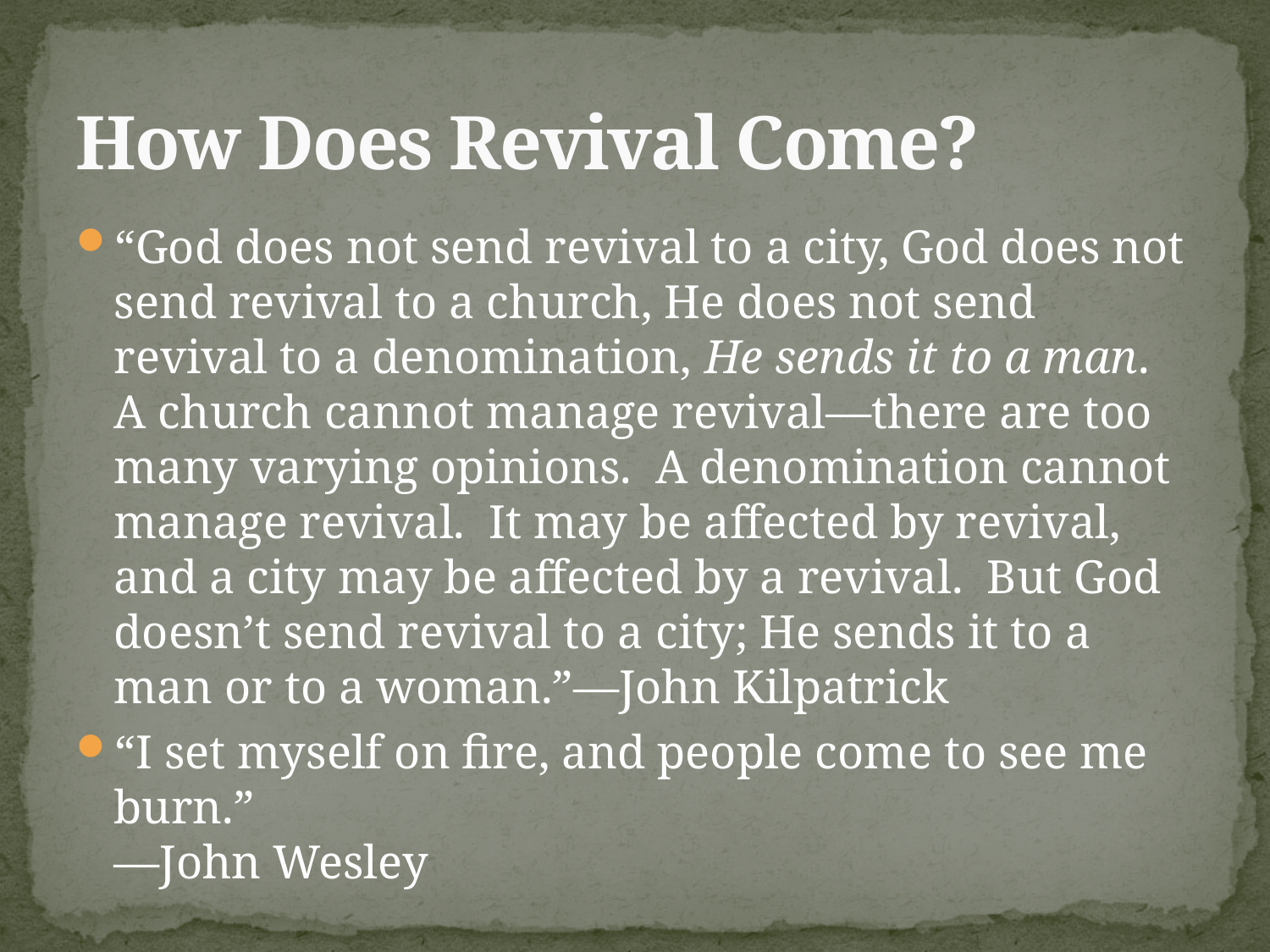

# How Does Revival Come?
“God does not send revival to a city, God does not send revival to a church, He does not send revival to a denomination, He sends it to a man.  A church cannot manage revival—there are too many varying opinions.  A denomination cannot manage revival.  It may be affected by revival, and a city may be affected by a revival.  But God doesn’t send revival to a city; He sends it to a man or to a woman.”—John Kilpatrick
“I set myself on fire, and people come to see me burn.”
—John Wesley